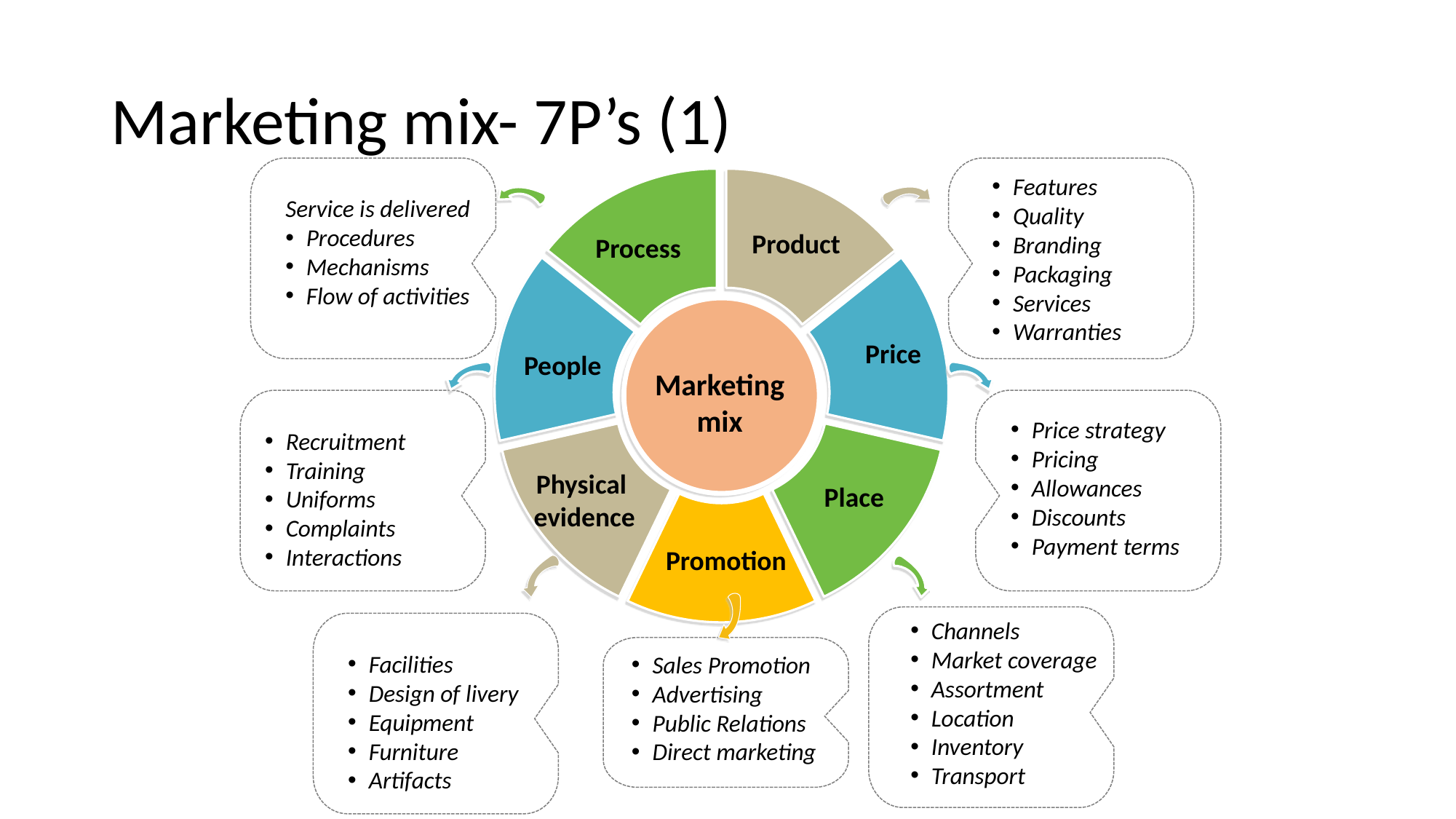

# Marketing mix- 7P’s (1)

Service is delivered
Procedures
Mechanisms
Flow of activities

Features
Quality
Branding
Packaging
Services
Warranties

Product
Process
Price
People
Marketing
mix
Physical
evidence
Place
Promotion

Recruitment
Training
Uniforms
Complaints
Interactions

Price strategy
Pricing
Allowances
Discounts
Payment terms

Channels
Market coverage
Assortment
Location
Inventory
Transport

Facilities
Design of livery
Equipment
Furniture
Artifacts

Sales Promotion
Advertising
Public Relations
Direct marketing